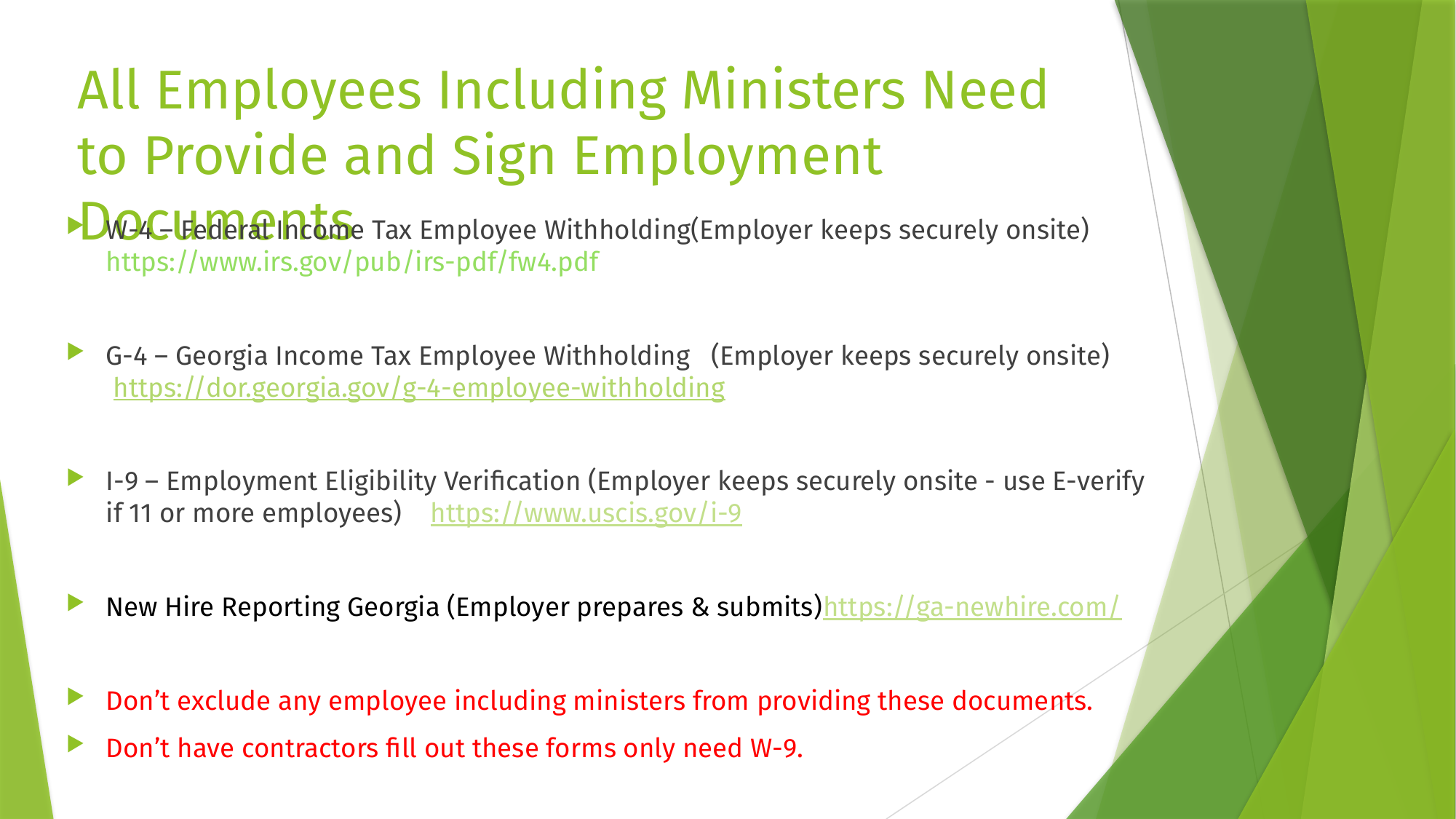

# All Employees Including Ministers Need to Provide and Sign Employment Documents
W-4 – Federal Income Tax Employee Withholding(Employer keeps securely onsite) https://www.irs.gov/pub/irs-pdf/fw4.pdf

G-4 – Georgia Income Tax Employee Withholding   (Employer keeps securely onsite)         https://dor.georgia.gov/g-4-employee-withholding

I-9 – Employment Eligibility Verification (Employer keeps securely onsite - use E-verify if 11 or more employees)    https://www.uscis.gov/i-9

New Hire Reporting Georgia (Employer prepares & submits)https://ga-newhire.com/

Don’t exclude any employee including ministers from providing these documents.
Don’t have contractors fill out these forms only need W-9.